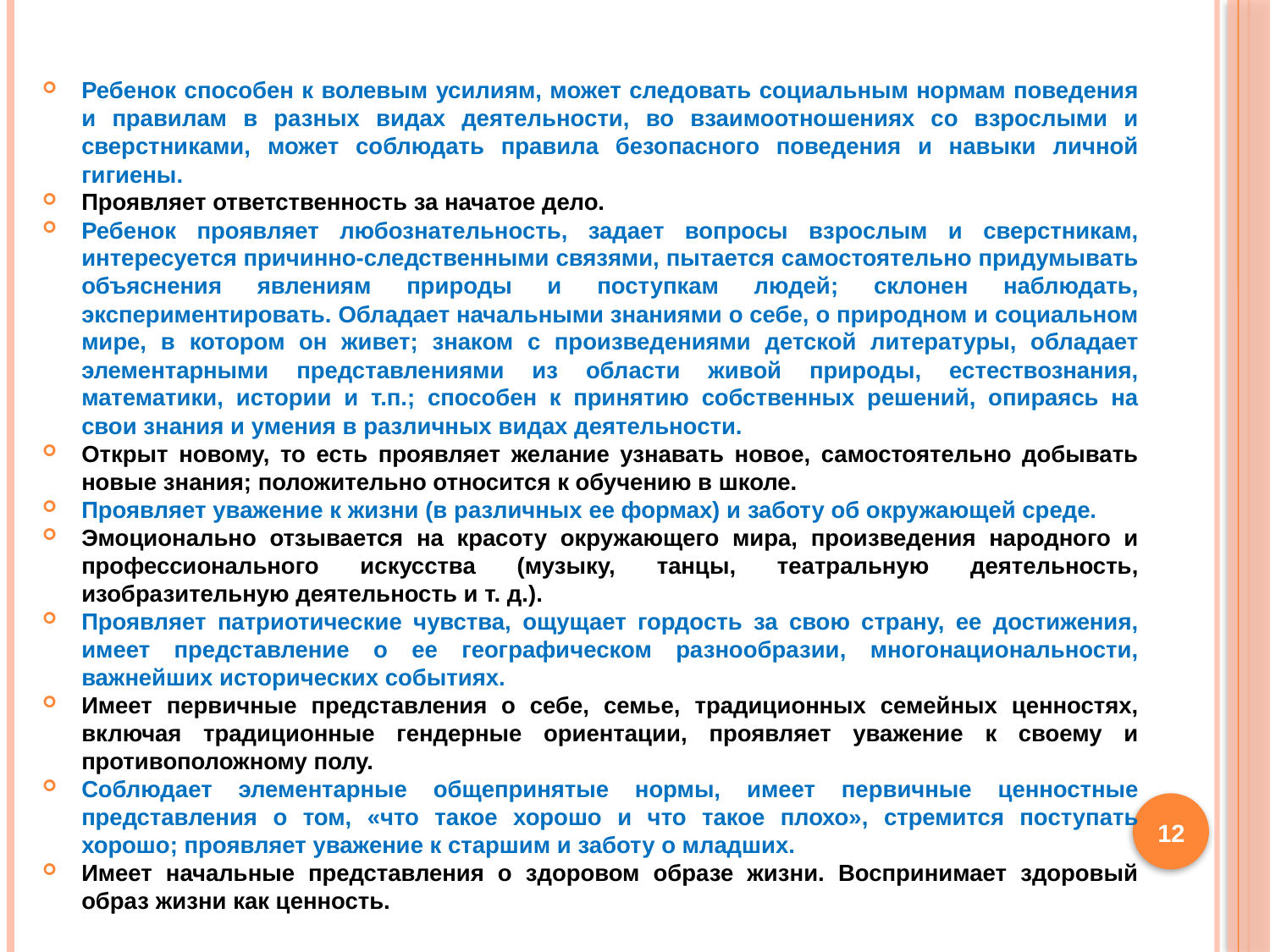

#
Ребенок способен к волевым усилиям, может следовать социальным нормам поведения и правилам в разных видах деятельности, во взаимоотношениях со взрослыми и сверстниками, может соблюдать правила безопасного поведения и навыки личной гигиены.
Проявляет ответственность за начатое дело.
Ребенок проявляет любознательность, задает вопросы взрослым и сверстникам, интересуется причинно-следственными связями, пытается самостоятельно придумывать объяснения явлениям природы и поступкам людей; склонен наблюдать, экспериментировать. Обладает начальными знаниями о себе, о природном и социальном мире, в котором он живет; знаком с произведениями детской литературы, обладает элементарными представлениями из области живой природы, естествознания, математики, истории и т.п.; способен к принятию собственных решений, опираясь на свои знания и умения в различных видах деятельности.
Открыт новому, то есть проявляет желание узнавать новое, самостоятельно добывать новые знания; положительно относится к обучению в школе.
Проявляет уважение к жизни (в различных ее формах) и заботу об окружающей среде.
Эмоционально отзывается на красоту окружающего мира, произведения народного и профессионального искусства (музыку, танцы, театральную деятельность, изобразительную деятельность и т. д.).
Проявляет патриотические чувства, ощущает гордость за свою страну, ее достижения, имеет представление о ее географическом разнообразии, многонациональности, важнейших исторических событиях.
Имеет первичные представления о себе, семье, традиционных семейных ценностях, включая традиционные гендерные ориентации, проявляет уважение к своему и противоположному полу.
Соблюдает элементарные общепринятые нормы, имеет первичные ценностные представления о том, «что такое хорошо и что такое плохо», стремится поступать хорошо; проявляет уважение к старшим и заботу о младших.
Имеет начальные представления о здоровом образе жизни. Воспринимает здоровый образ жизни как ценность.

12